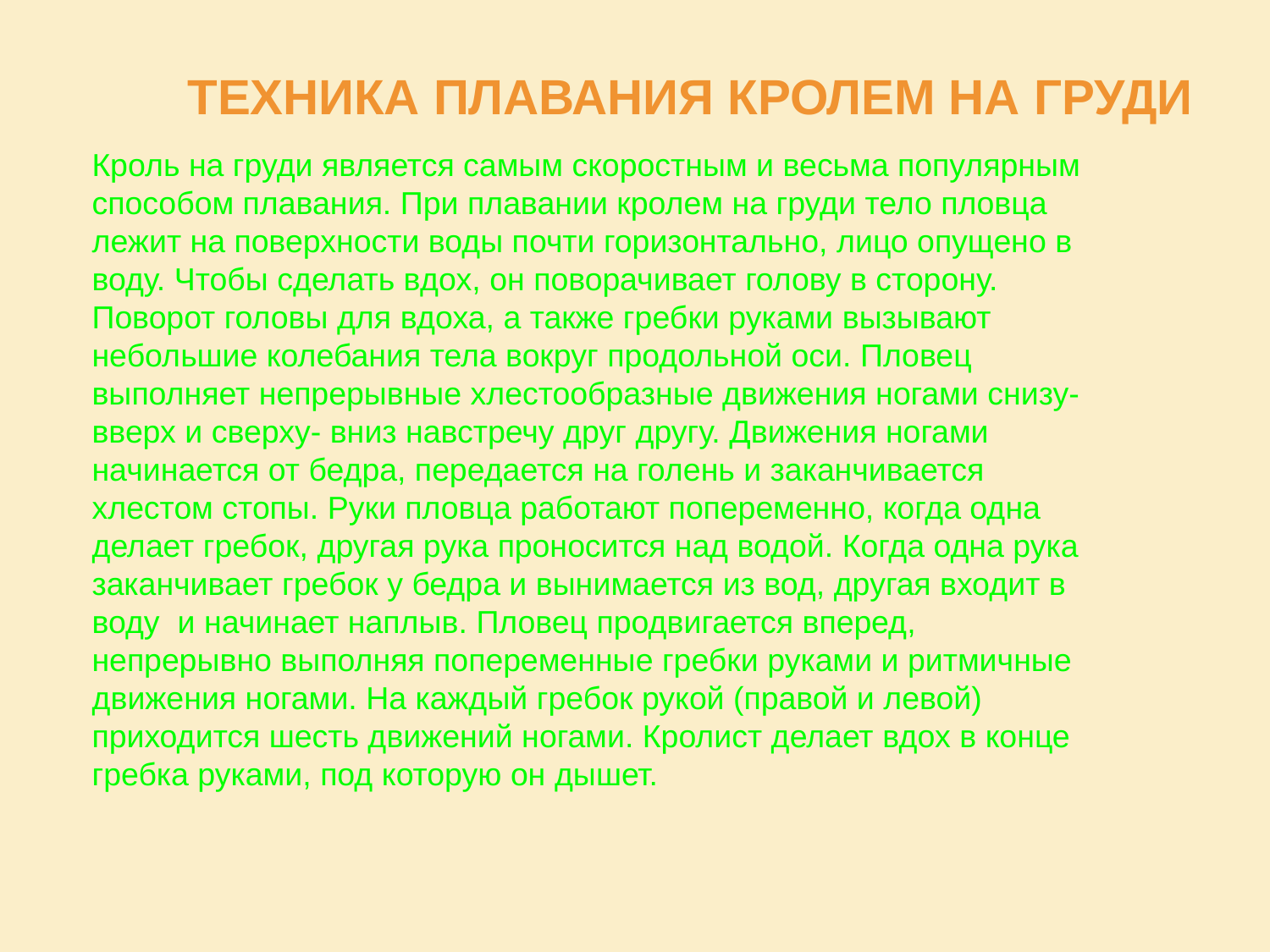

Техника плавания кролем на груди

Кроль на груди является самым скоростным и весьма популярным способом плавания. При плавании кролем на груди тело пловца лежит на поверхности воды почти горизонтально, лицо опущено в воду. Чтобы сделать вдох, он поворачивает голову в сторону. Поворот головы для вдоха, а также гребки руками вызывают небольшие колебания тела вокруг продольной оси. Пловец выполняет непрерывные хлестообразные движения ногами снизу-вверх и сверху- вниз навстречу друг другу. Движения ногами начинается от бедра, передается на голень и заканчивается  хлестом стопы. Руки пловца работают попеременно, когда одна делает гребок, другая рука проносится над водой. Когда одна рука заканчивает гребок у бедра и вынимается из вод, другая входит в воду  и начинает наплыв. Пловец продвигается вперед, непрерывно выполняя попеременные гребки руками и ритмичные движения ногами. На каждый гребок рукой (правой и левой) приходится шесть движений ногами. Кролист делает вдох в конце гребка руками, под которую он дышет.